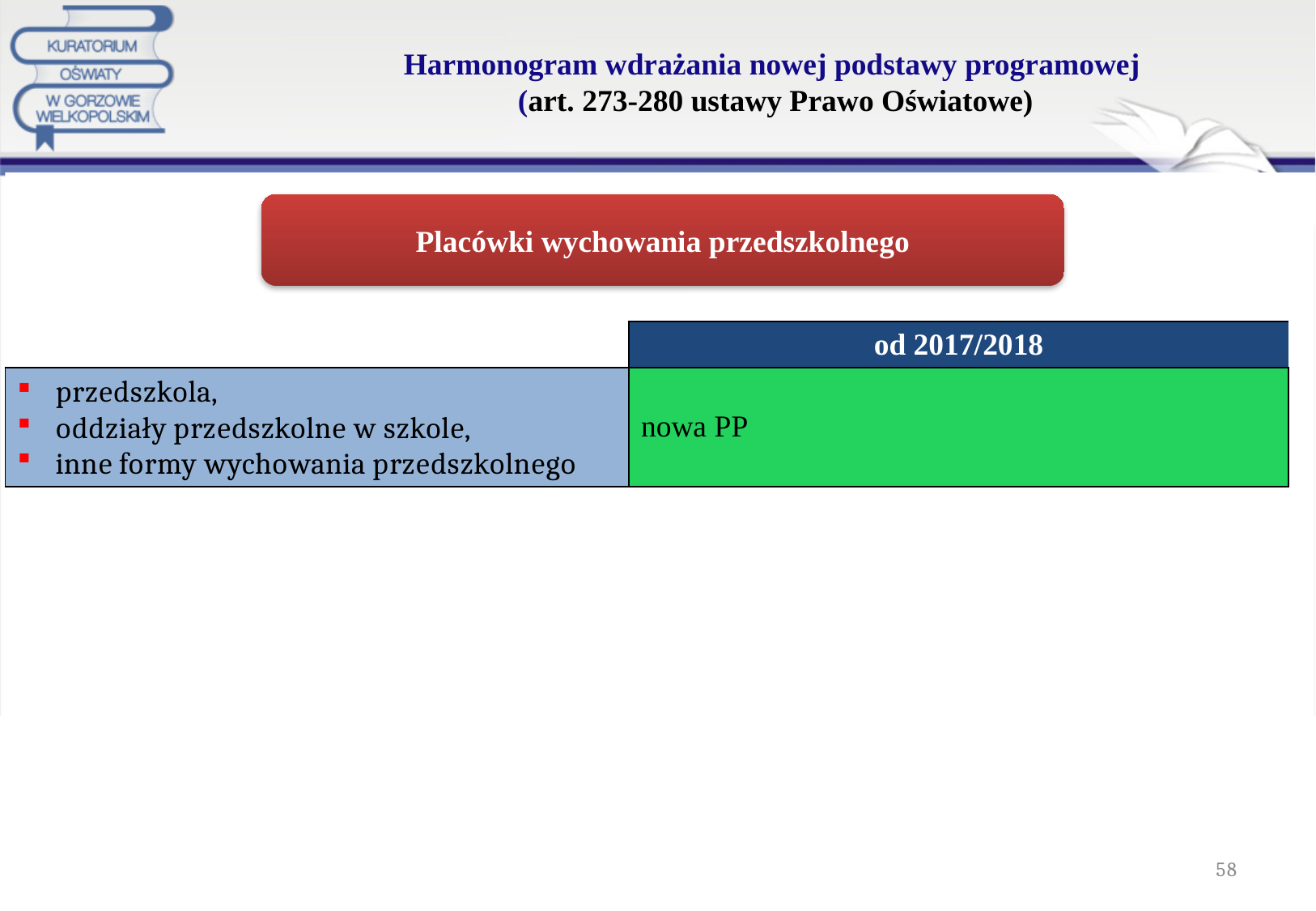

# Harmonogram wdrażania nowej podstawy programowej (art. 273-280 ustawy Prawo Oświatowe)

Placówki wychowania przedszkolnego
|  | od 2017/2018 |
| --- | --- |
| przedszkola, oddziały przedszkolne w szkole, inne formy wychowania przedszkolnego | nowa PP |
58